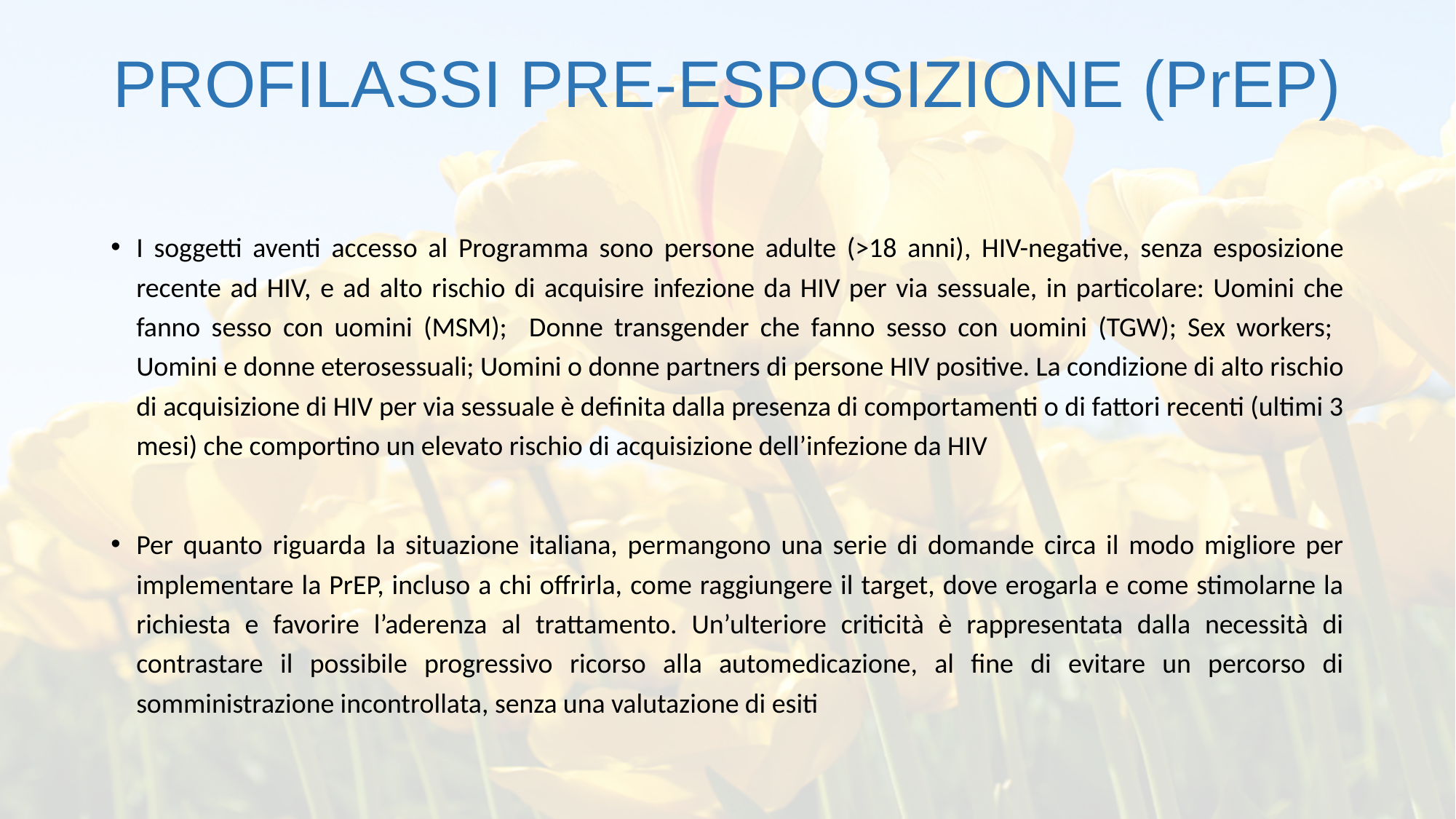

# PROFILASSI PRE-ESPOSIZIONE (PrEP)
I soggetti aventi accesso al Programma sono persone adulte (>18 anni), HIV-negative, senza esposizione recente ad HIV, e ad alto rischio di acquisire infezione da HIV per via sessuale, in particolare: Uomini che fanno sesso con uomini (MSM);  Donne transgender che fanno sesso con uomini (TGW); Sex workers;  Uomini e donne eterosessuali; Uomini o donne partners di persone HIV positive. La condizione di alto rischio di acquisizione di HIV per via sessuale è definita dalla presenza di comportamenti o di fattori recenti (ultimi 3 mesi) che comportino un elevato rischio di acquisizione dell’infezione da HIV

Per quanto riguarda la situazione italiana, permangono una serie di domande circa il modo migliore per implementare la PrEP, incluso a chi offrirla, come raggiungere il target, dove erogarla e come stimolarne la richiesta e favorire l’aderenza al trattamento. Un’ulteriore criticità è rappresentata dalla necessità di contrastare il possibile progressivo ricorso alla automedicazione, al fine di evitare un percorso di somministrazione incontrollata, senza una valutazione di esiti